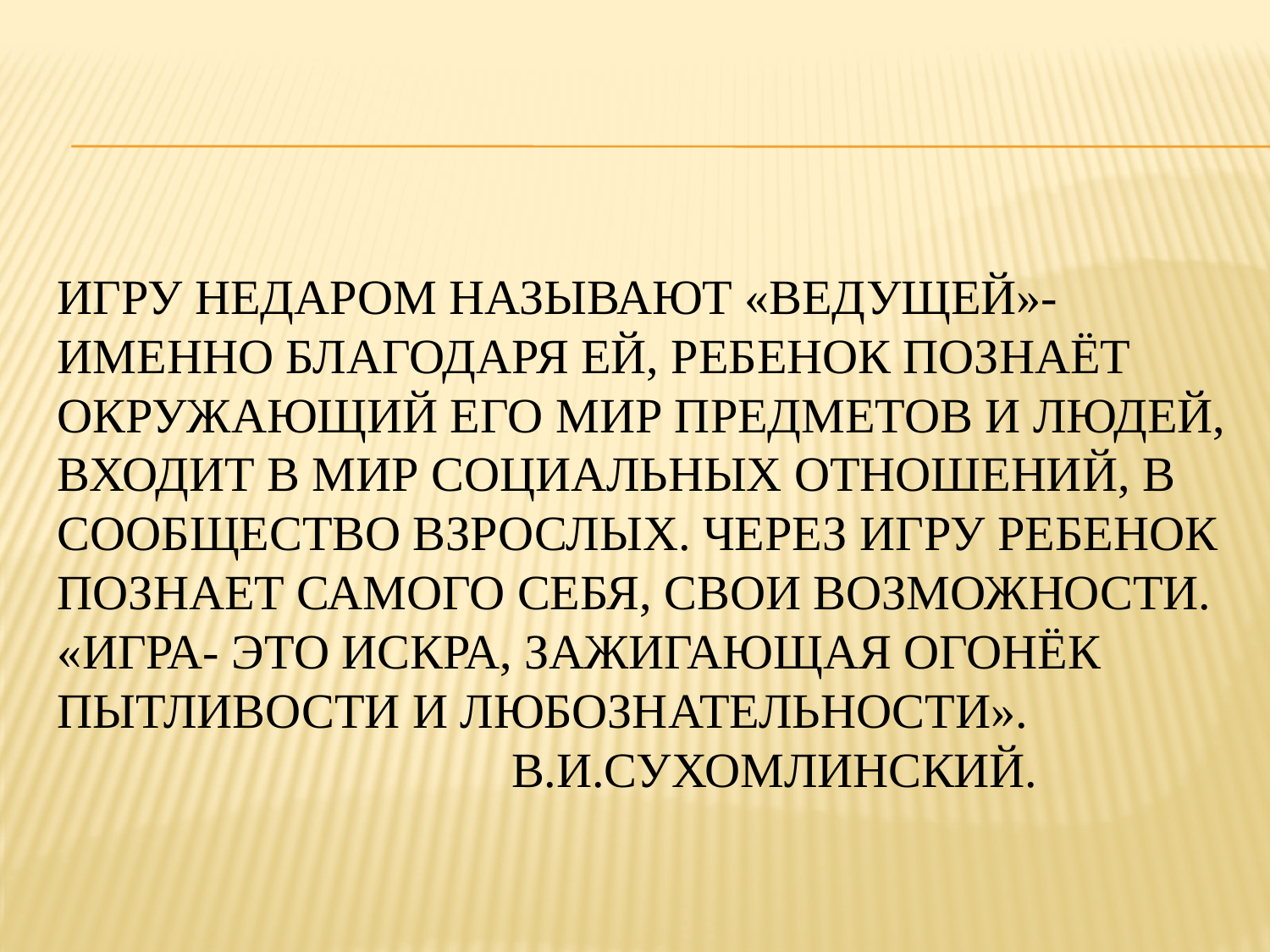

# Игру недаром называют «ведущей»- именно благодаря ей, ребенок познаёт окружающий его мир предметов и людей, входит в мир социальных отношений, в сообщество взрослых. Через игру ребенок познает самого себя, свои возможности. «Игра- это искра, зажигающая огонёк пытливости и любознательности». В.И.Сухомлинский.